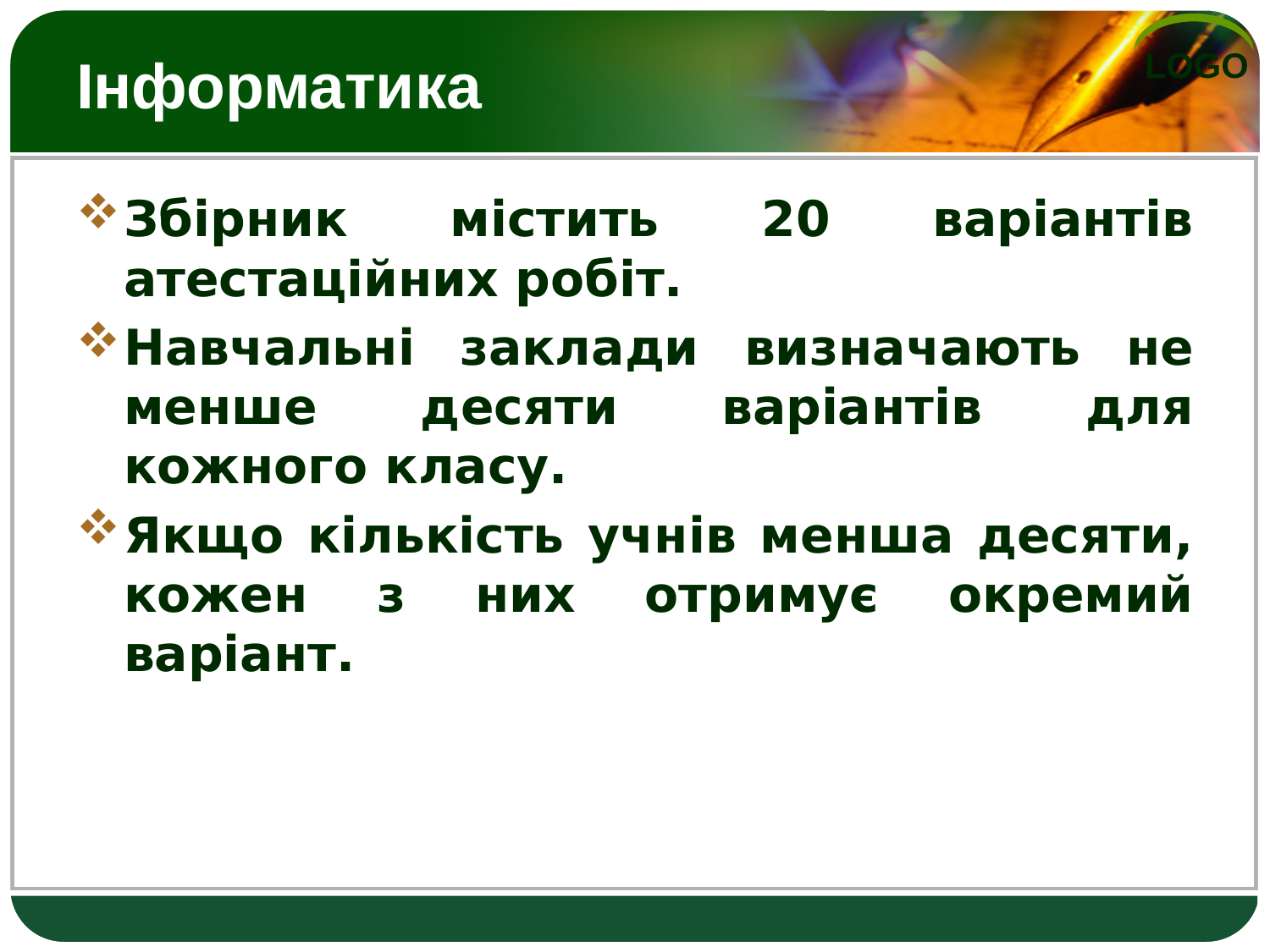

# Інформатика
Збірник містить 20 варіантів атестаційних робіт.
Навчальні заклади визначають не менше десяти варіантів для кожного класу.
Якщо кількість учнів менша десяти, кожен з них отримує окремий варіант.